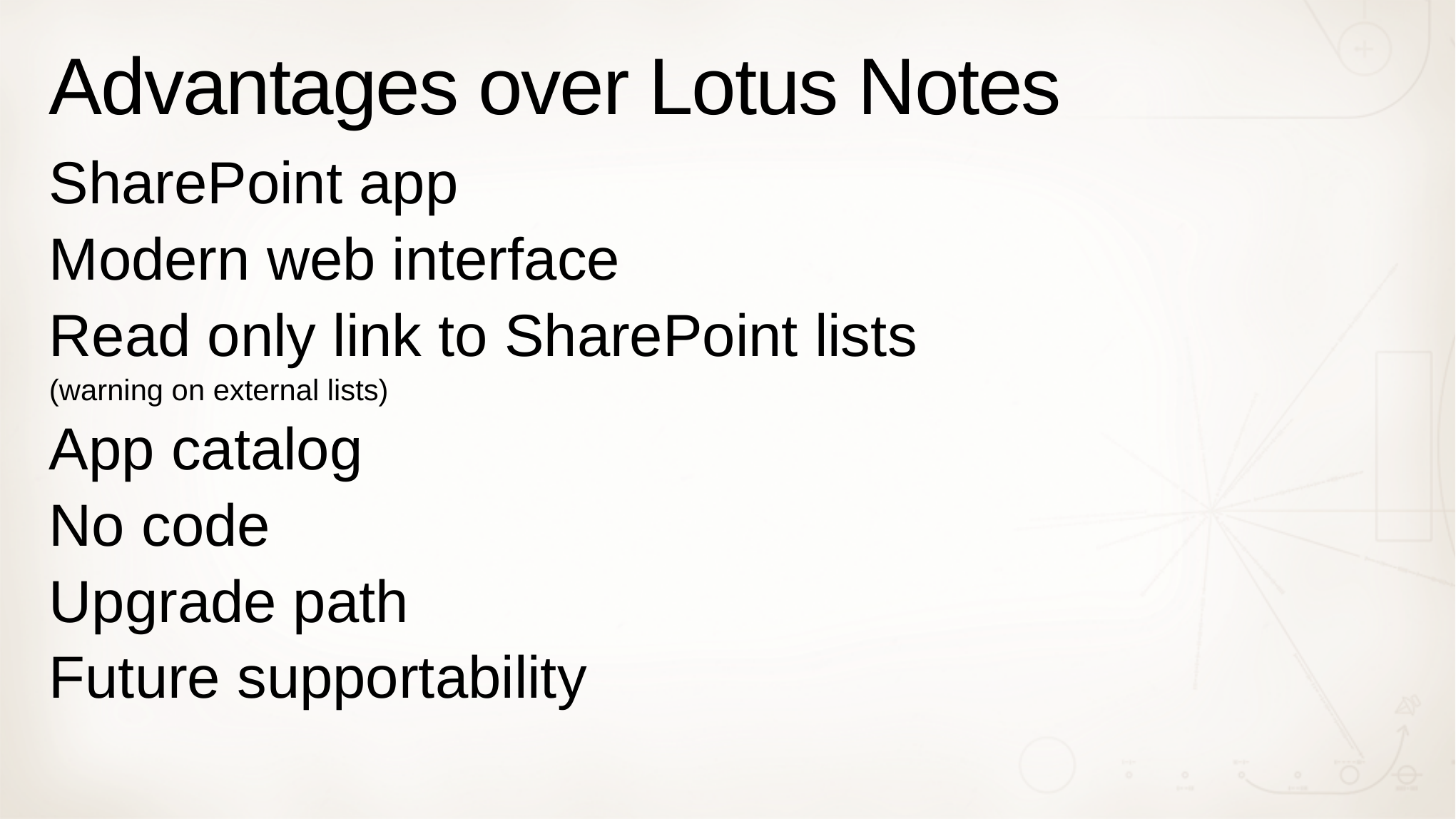

# Advantages over Lotus Notes
SharePoint app
Modern web interface
Read only link to SharePoint lists
(warning on external lists)
App catalog
No code
Upgrade path
Future supportability